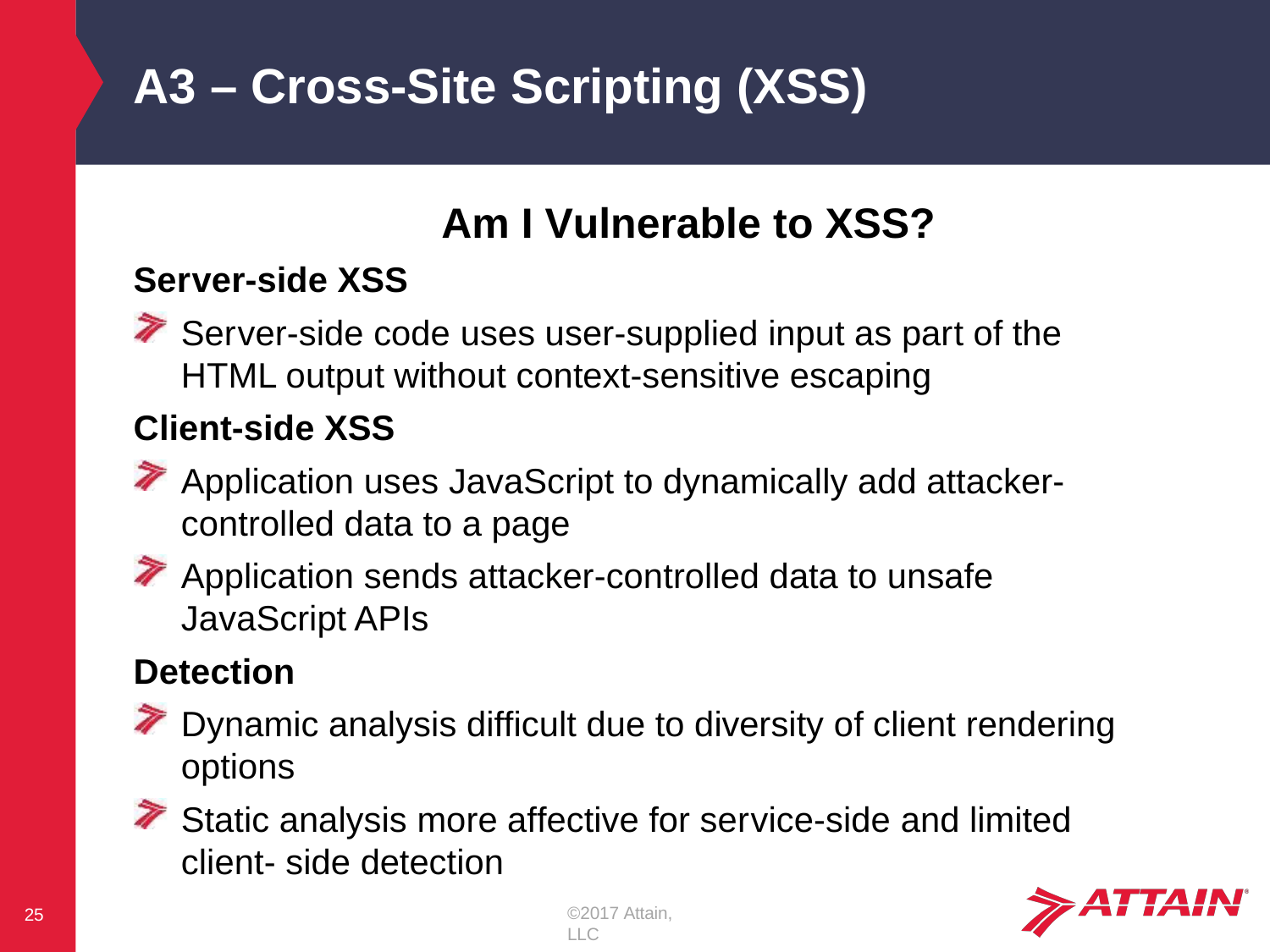

# A3 – Cross-Site Scripting (XSS)
Am I Vulnerable to XSS?

Server-side XSS

Server-side code uses user-supplied input as part of the HTML output without context-sensitive escaping

Client-side XSS

Application uses JavaScript to dynamically add attacker-controlled data to a page

Application sends attacker-controlled data to unsafe JavaScript APIs

Detection

Dynamic analysis difficult due to diversity of client rendering
options

Static analysis more affective for service-side and limited client- side detection

©2017 Attain, LLC
25